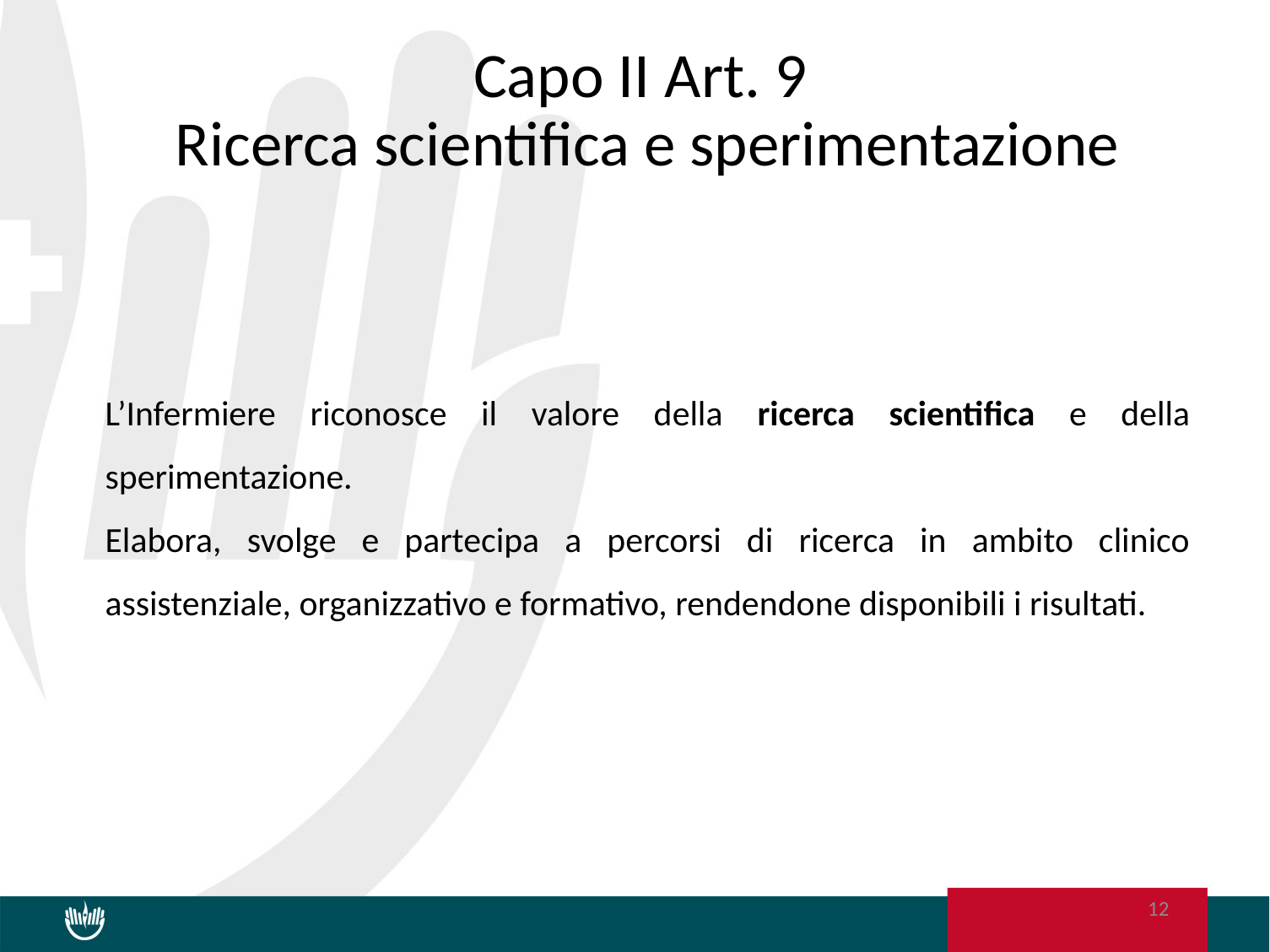

# Capo II Art. 9 Ricerca scientifica e sperimentazione
L’Infermiere riconosce il valore della ricerca scientifica e della sperimentazione.
Elabora, svolge e partecipa a percorsi di ricerca in ambito clinico assistenziale, organizzativo e formativo, rendendone disponibili i risultati.

12